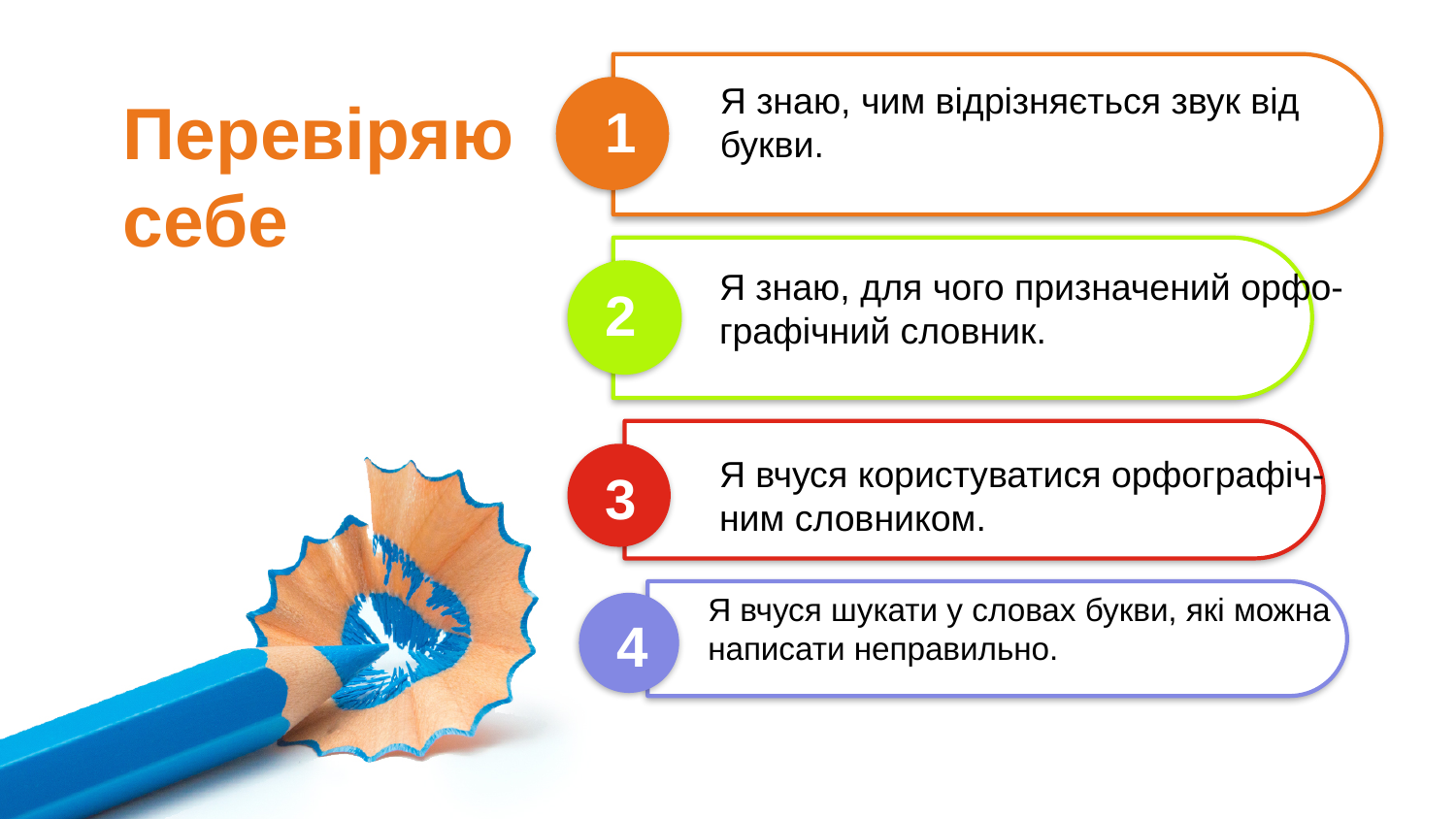

Я знаю, чим відрізняється звук від
букви.
Перевіряю себе

1

Я знаю, для чого призначений орфо-графічний словник.

2

Я вчуся користуватися орфографіч-ним словником.
3
Я вчуся шукати у словах букви, які можна написати неправильно.

4